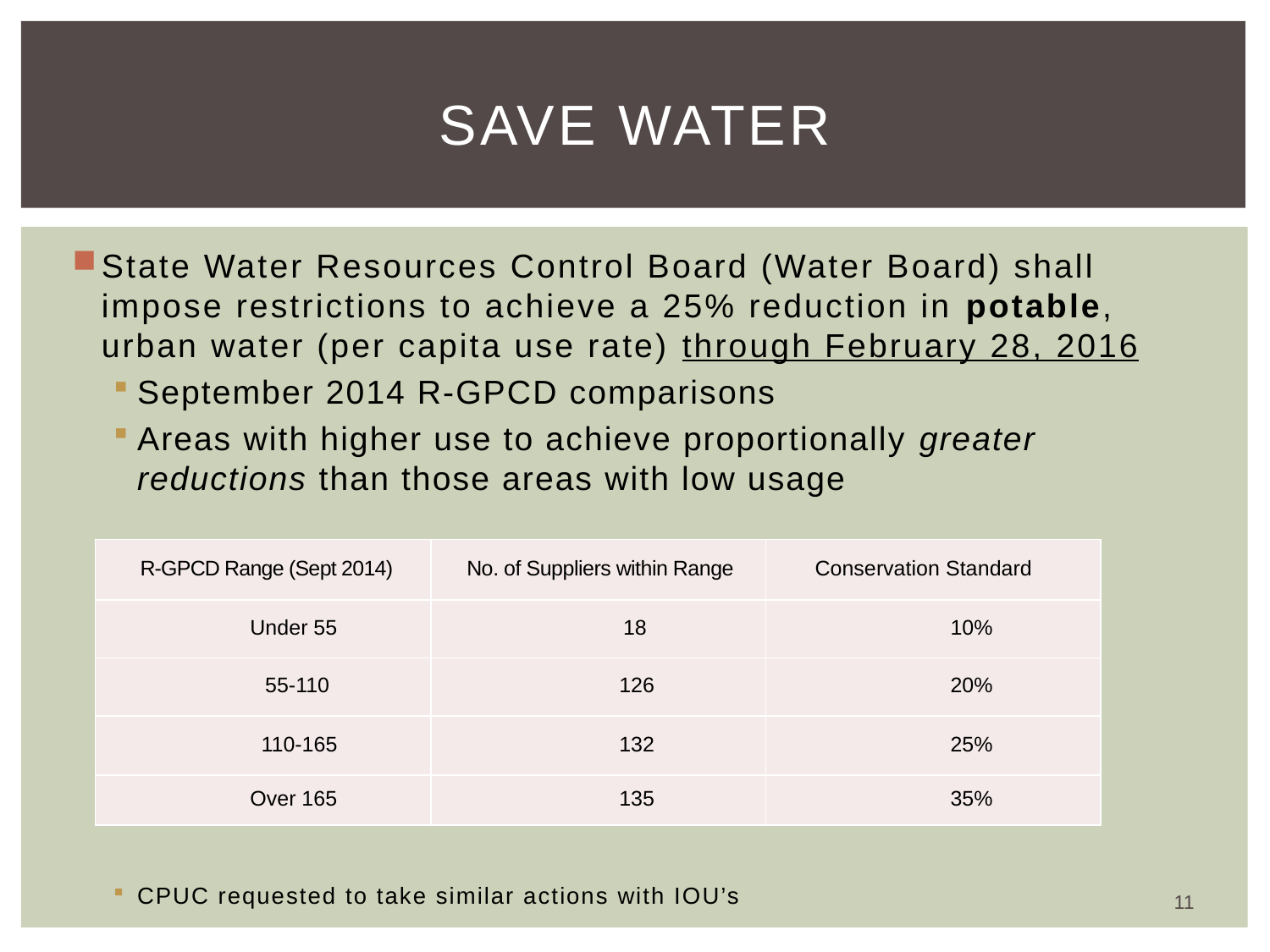

# SAVE WATER
State Water Resources Control Board (Water Board) shall impose restrictions to achieve a 25% reduction in potable, urban water (per capita use rate) through February 28, 2016
September 2014 R-GPCD comparisons
Areas with higher use to achieve proportionally greater reductions than those areas with low usage

CPUC requested to take similar actions with IOU’s
| R-GPCD Range (Sept 2014) | No. of Suppliers within Range | Conservation Standard |
| --- | --- | --- |
| Under 55 | 18 | 10% |
| 55-110 | 126 | 20% |
| 110-165 | 132 | 25% |
| Over 165 | 135 | 35% |
11